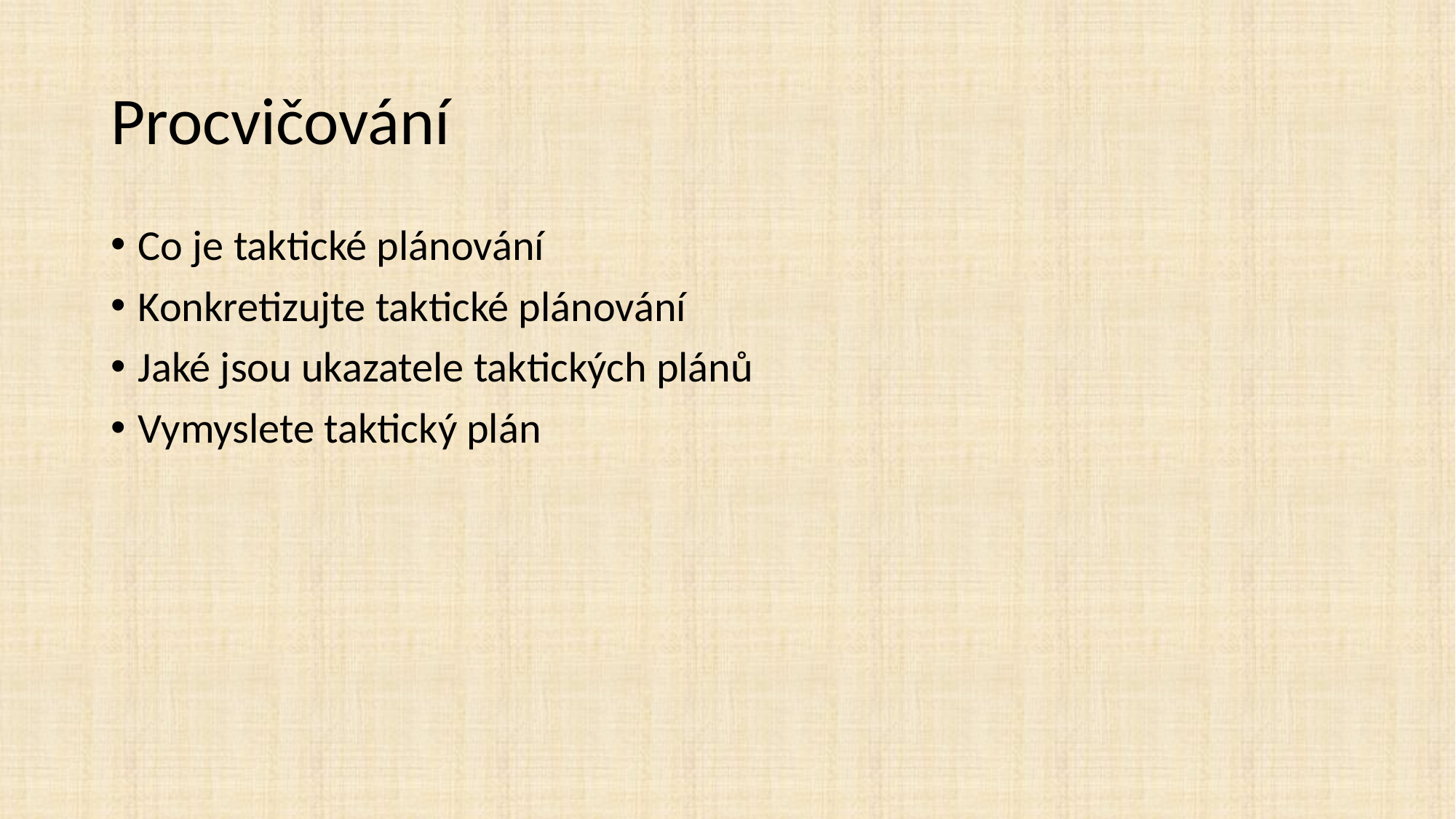

# Procvičování
Co je taktické plánování
Konkretizujte taktické plánování
Jaké jsou ukazatele taktických plánů
Vymyslete taktický plán